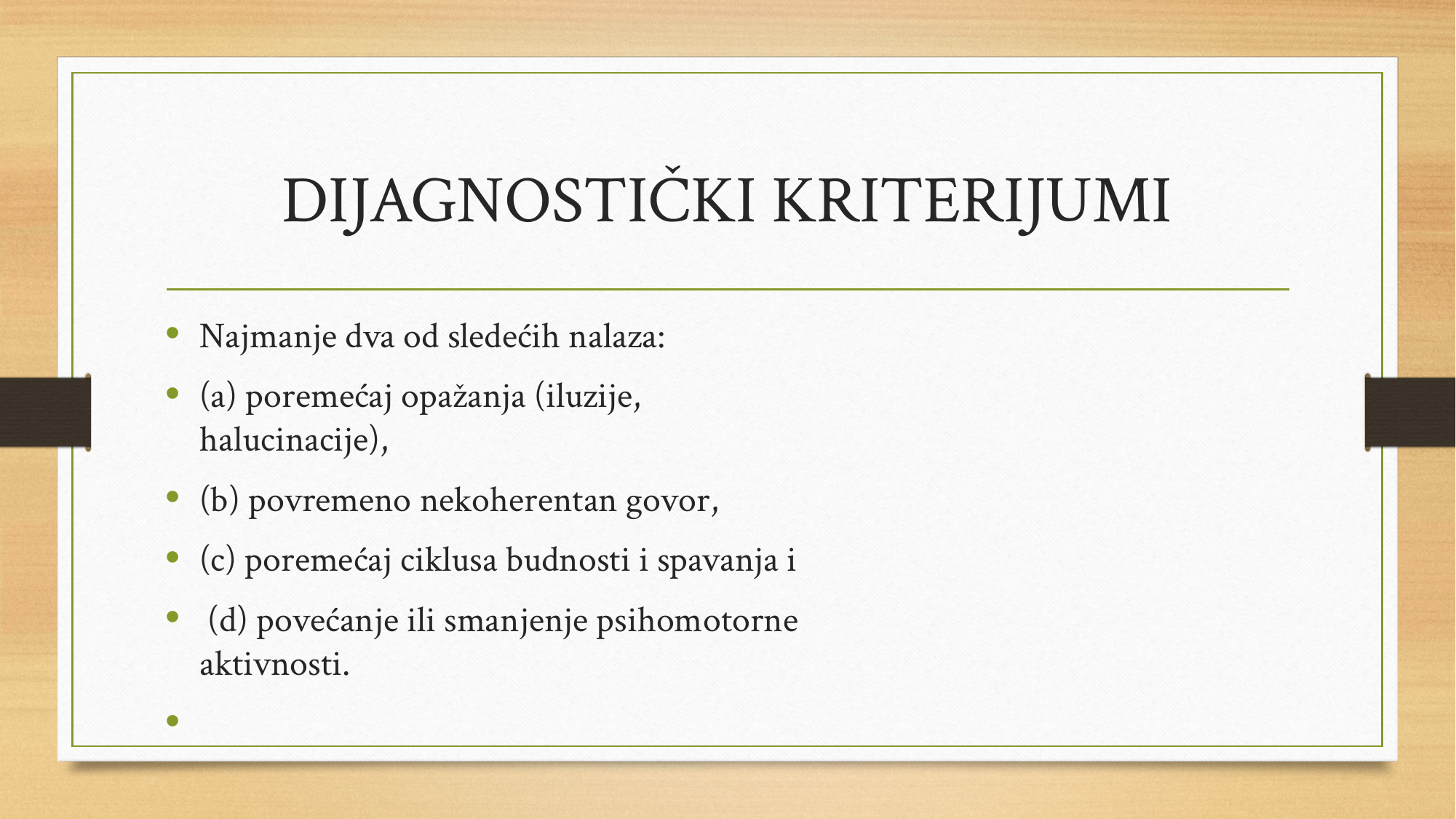

# DIJAGNOSTIČKI KRITERIJUMI
Najmanje dva od sledećih nalaza:
(a) poremećaj opažanja (iluzije, halucinacije),
(b) povremeno nekoherentan govor,
(c) poremećaj ciklusa budnosti i spavanja i
 (d) povećanje ili smanjenje psihomotorne aktivnosti.